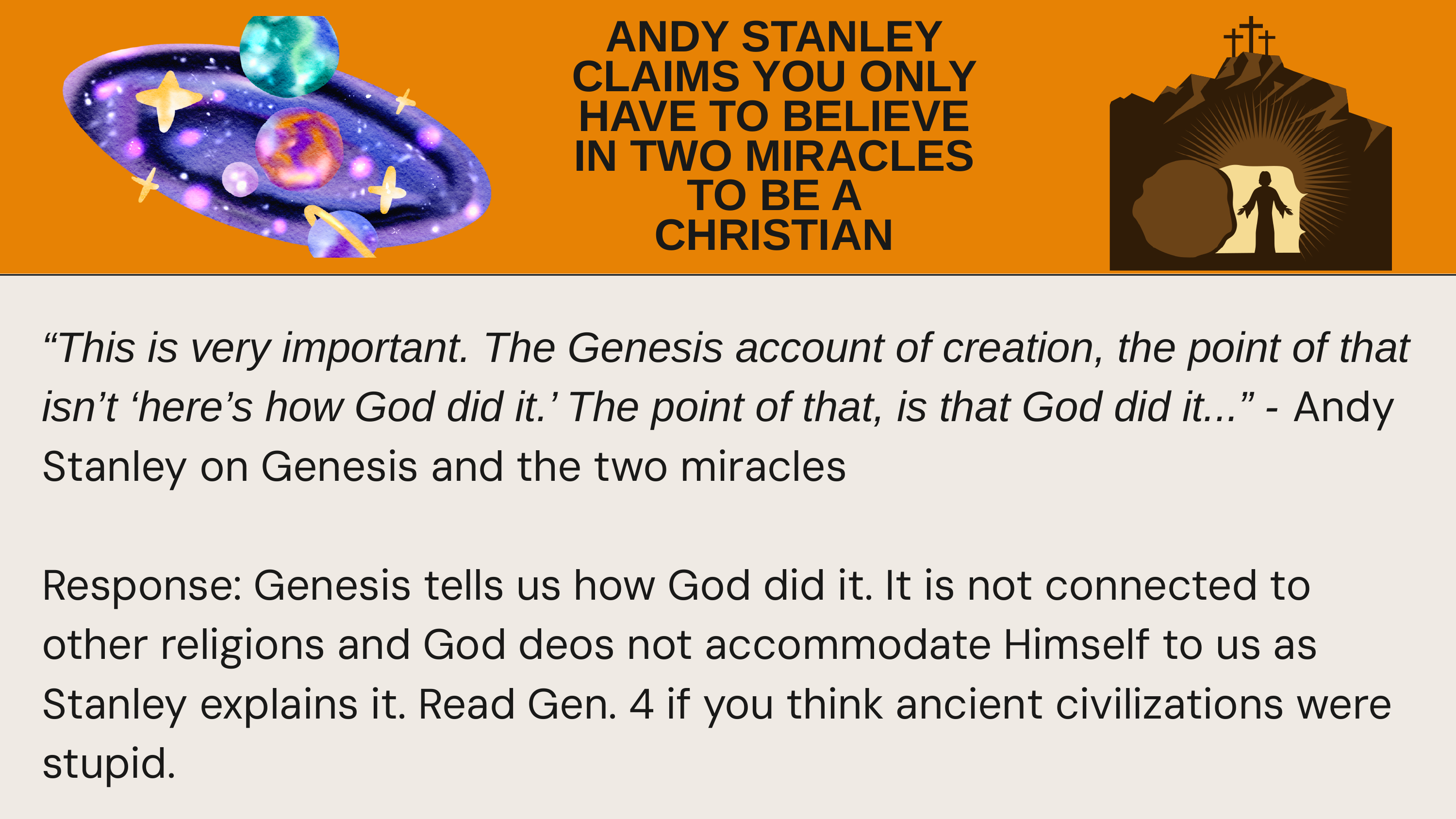

ANDY STANLEY CLAIMS YOU ONLY HAVE TO BELIEVE IN TWO MIRACLES TO BE A CHRISTIAN

“This is very important. The Genesis account of creation, the point of that isn’t ‘here’s how God did it.’ The point of that, is that God did it...” - Andy Stanley on Genesis and the two miracles

Response: Genesis tells us how God did it. It is not connected to other religions and God deos not accommodate Himself to us as Stanley explains it. Read Gen. 4 if you think ancient civilizations were stupid.